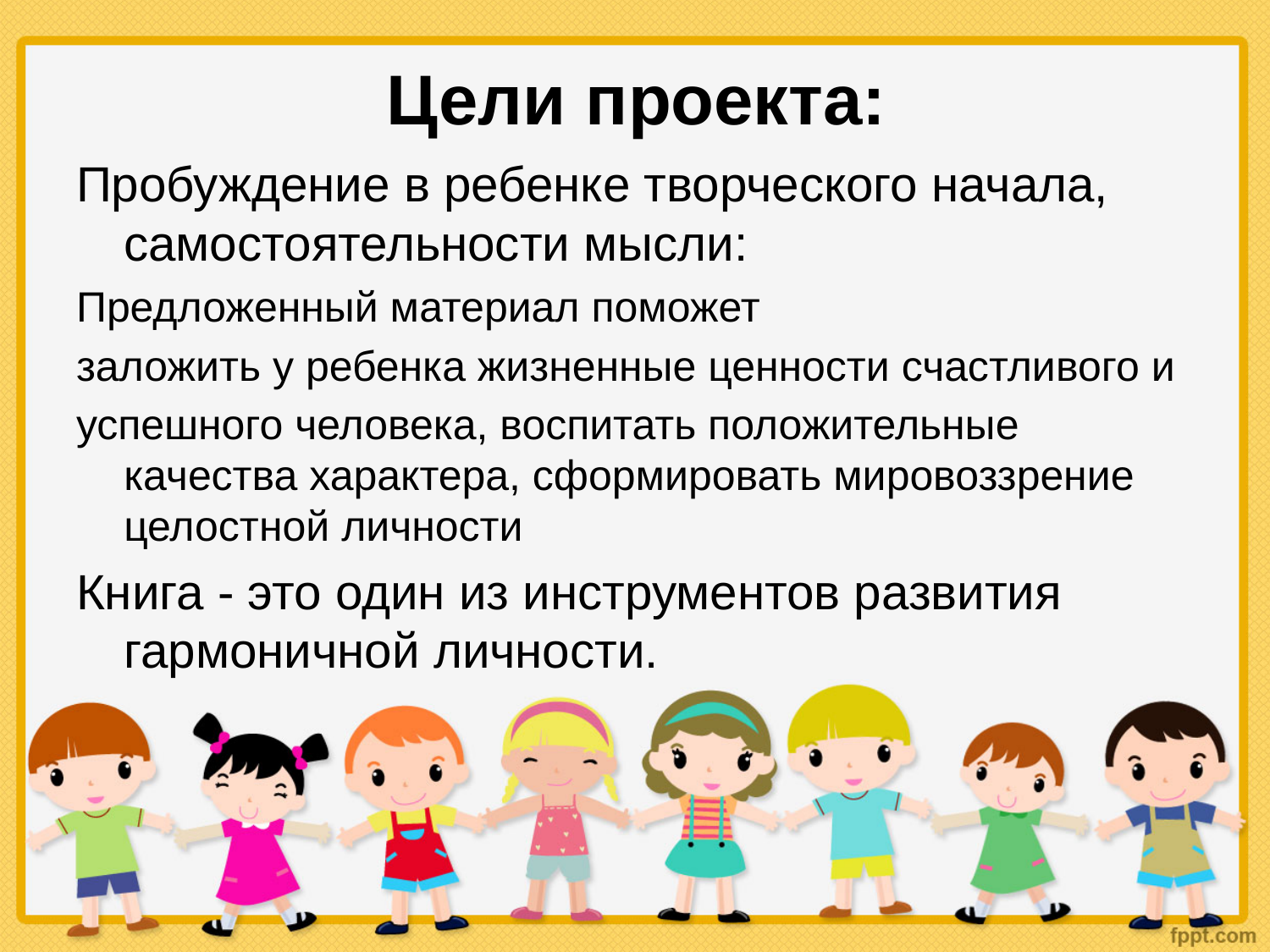

# Цели проекта:
Пробуждение в ребенке творческого начала, самостоятельности мысли:
Предложенный материал поможет
заложить у ребенка жизненные ценности счастливого и
успешного человека, воспитать положительные качества характера, сформировать мировоззрение целостной личности
Книга - это один из инструментов развития гармоничной личности.